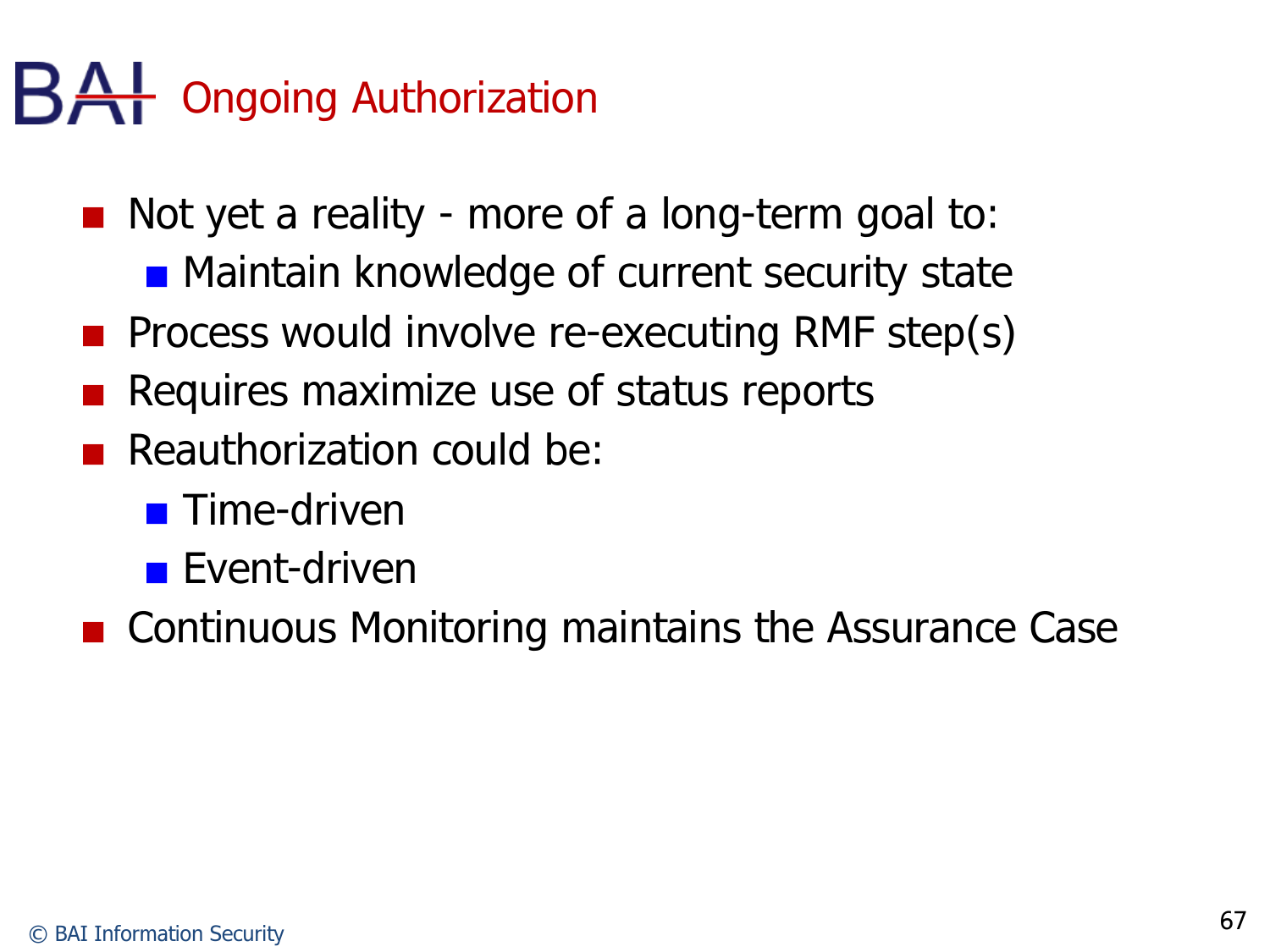

# Ongoing Authorization
Not yet a reality - more of a long-term goal to:
Maintain knowledge of current security state
Process would involve re-executing RMF step(s)
Requires maximize use of status reports
Reauthorization could be:
Time-driven
Event-driven
Continuous Monitoring maintains the Assurance Case